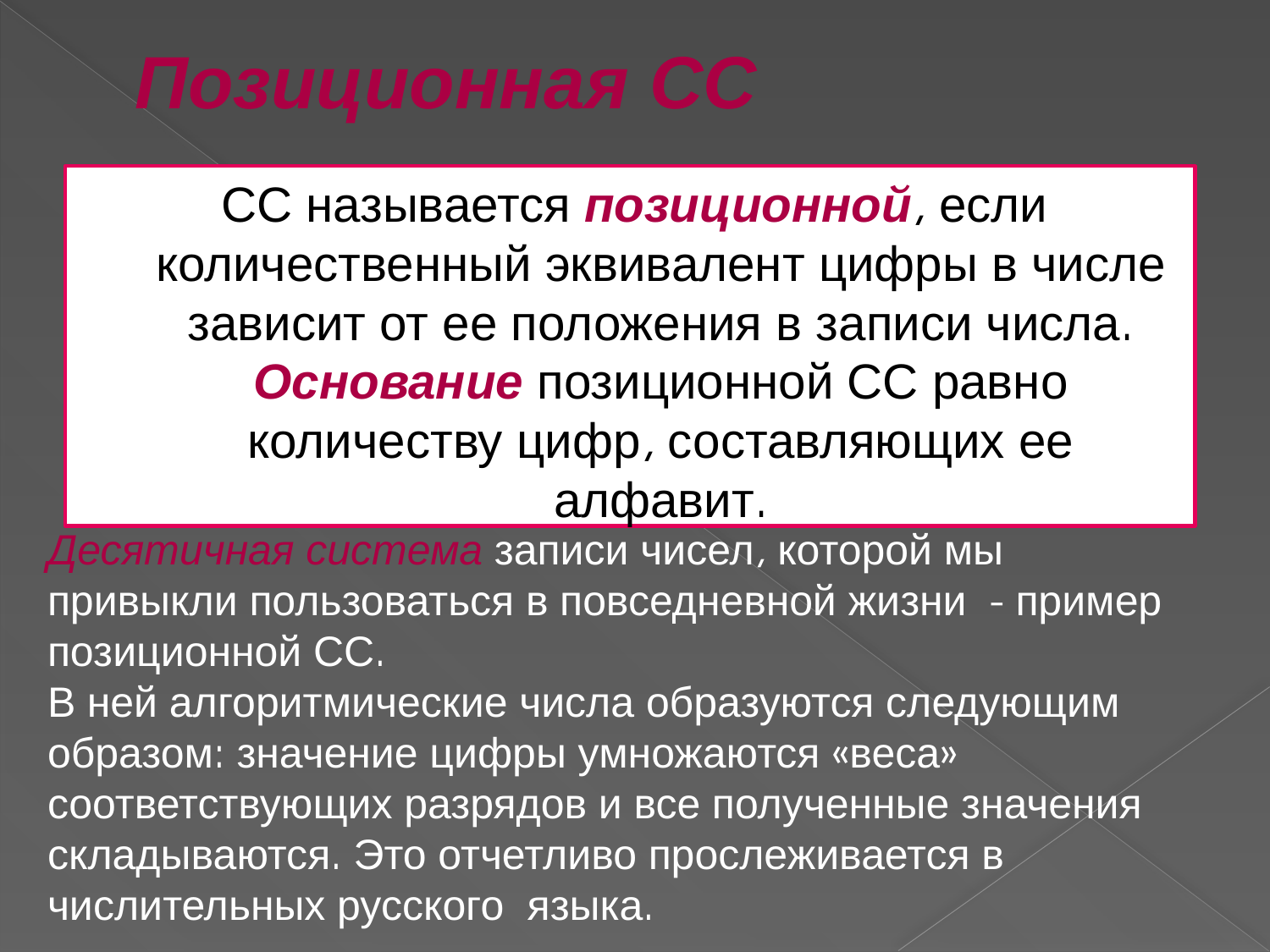

# Позиционная СС
СС называется позиционной, если количественный эквивалент цифры в числе зависит от ее положения в записи числа. Основание позиционной СС равно количеству цифр, составляющих ее алфавит.
Десятичная система записи чисел, которой мы привыкли пользоваться в повседневной жизни  - пример позиционной СС.
В ней алгоритмические числа образуются следующим образом: значение цифры умножаются «веса» соответствующих разрядов и все полученные значения складываются. Это отчетливо прослеживается в числительных русского  языка.